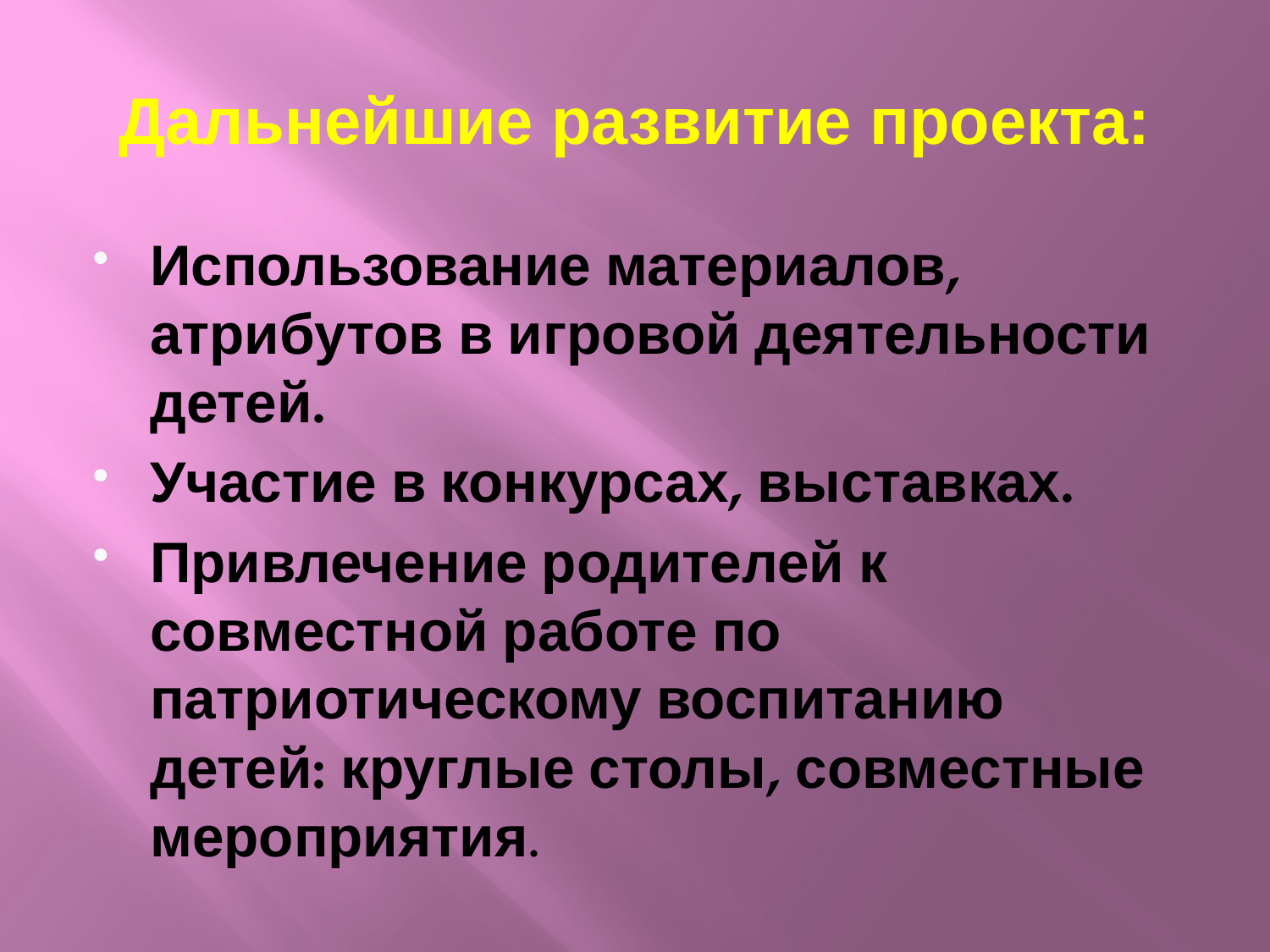

# Дальнейшие развитие проекта:
Использование материалов, атрибутов в игровой деятельности детей.
Участие в конкурсах, выставках.
Привлечение родителей к совместной работе по патриотическому воспитанию детей: круглые столы, совместные мероприятия.